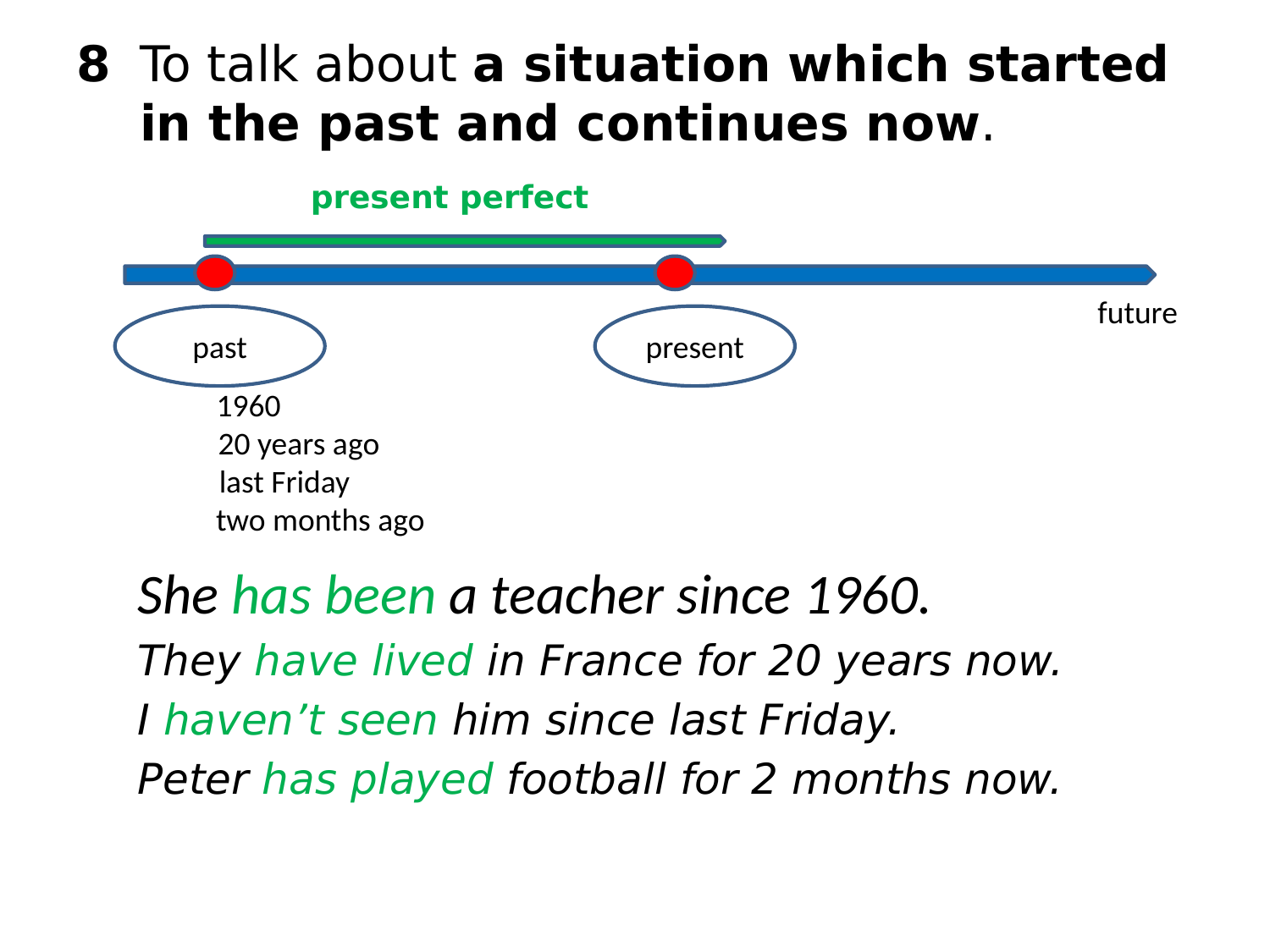

8	To talk about a situation which started in the past and continues now.

	 She has been a teacher since 1960.
	 They have lived in France for 20 years now.
	 I haven’t seen him since last Friday.
	 Peter has played football for 2 months now.
present perfect

fffuture
past
present
 1960
               20 years ago
           last Friday
                     two months ago